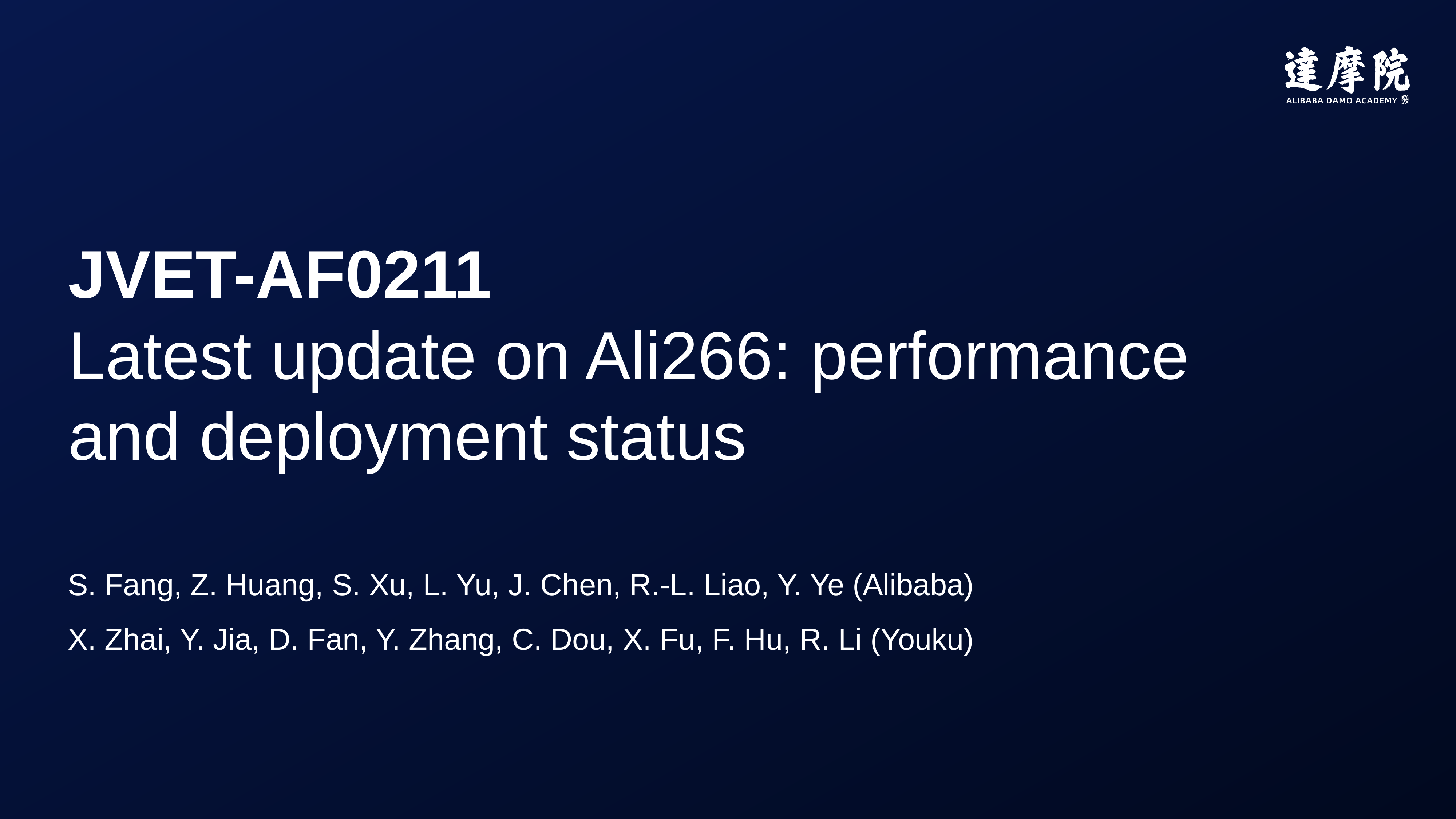

JVET-AF0211
Latest update on Ali266: performance and deployment status
S. Fang, Z. Huang, S. Xu, L. Yu, J. Chen, R.-L. Liao, Y. Ye (Alibaba)
X. Zhai, Y. Jia, D. Fan, Y. Zhang, C. Dou, X. Fu, F. Hu, R. Li (Youku)